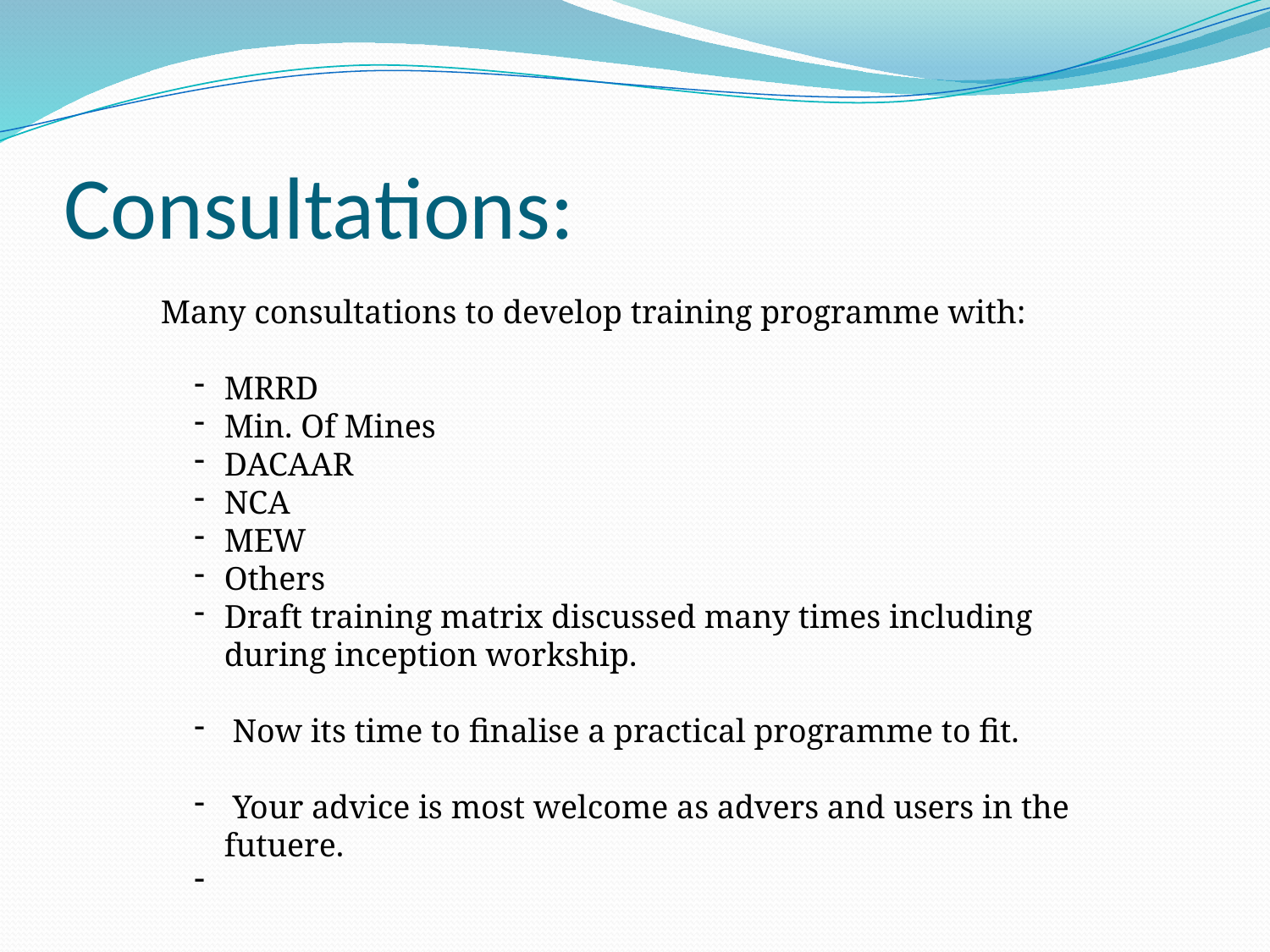

# Consultations:
Many consultations to develop training programme with:

MRRD
Min. Of Mines
DACAAR
NCA
MEW
Others
Draft training matrix discussed many times including during inception workship.

 Now its time to finalise a practical programme to fit.

 Your advice is most welcome as advers and users in the futuere.